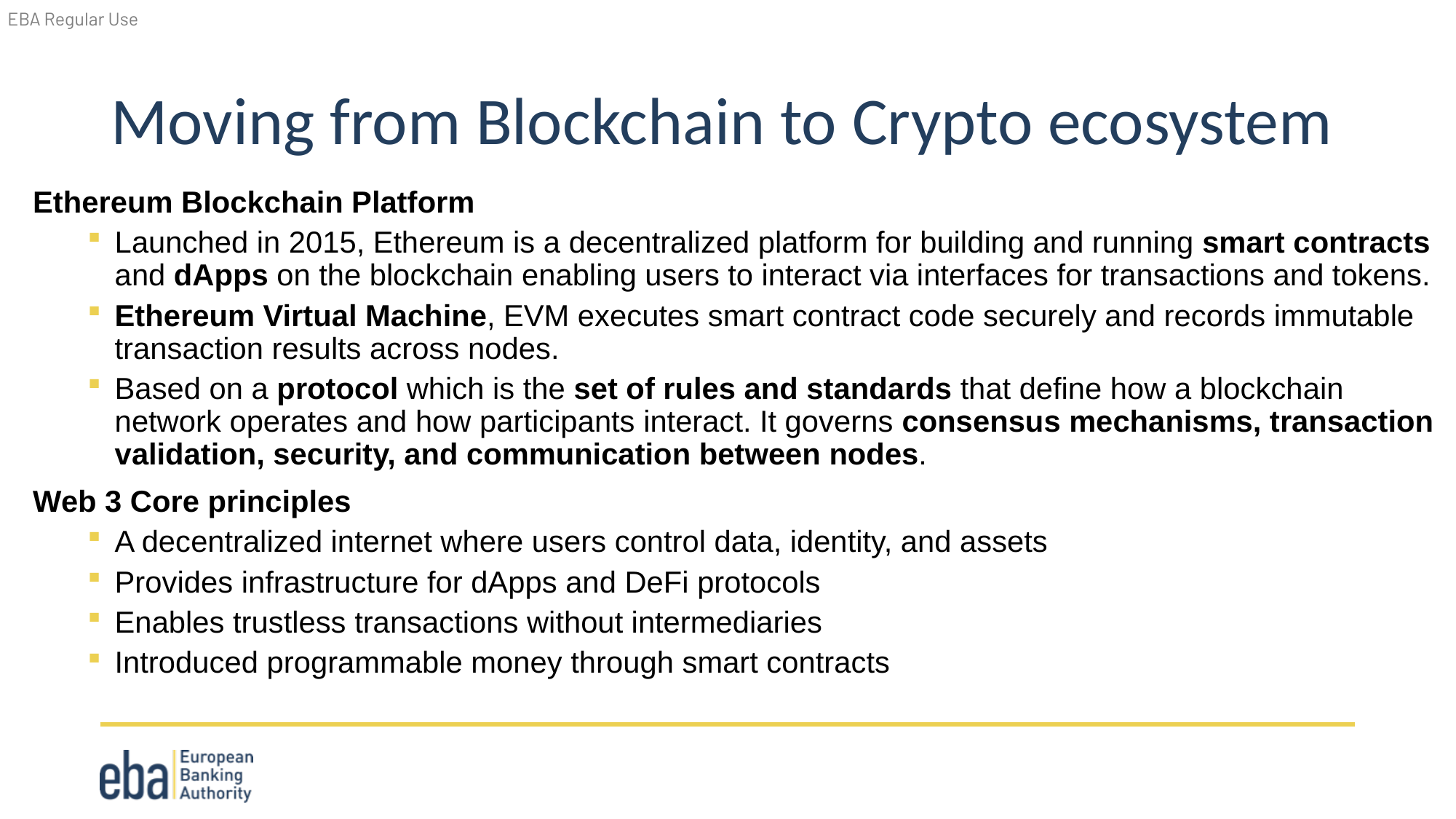

# Moving from Blockchain to Crypto ecosystem
Ethereum Blockchain Platform
Launched in 2015, Ethereum is a decentralized platform for building and running smart contracts and dApps on the blockchain enabling users to interact via interfaces for transactions and tokens.
Ethereum Virtual Machine, EVM executes smart contract code securely and records immutable transaction results across nodes.
Based on a protocol which is the set of rules and standards that define how a blockchain network operates and how participants interact. It governs consensus mechanisms, transaction validation, security, and communication between nodes.

Web 3 Core principles
A decentralized internet where users control data, identity, and assets
Provides infrastructure for dApps and DeFi protocols
Enables trustless transactions without intermediaries
Introduced programmable money through smart contracts